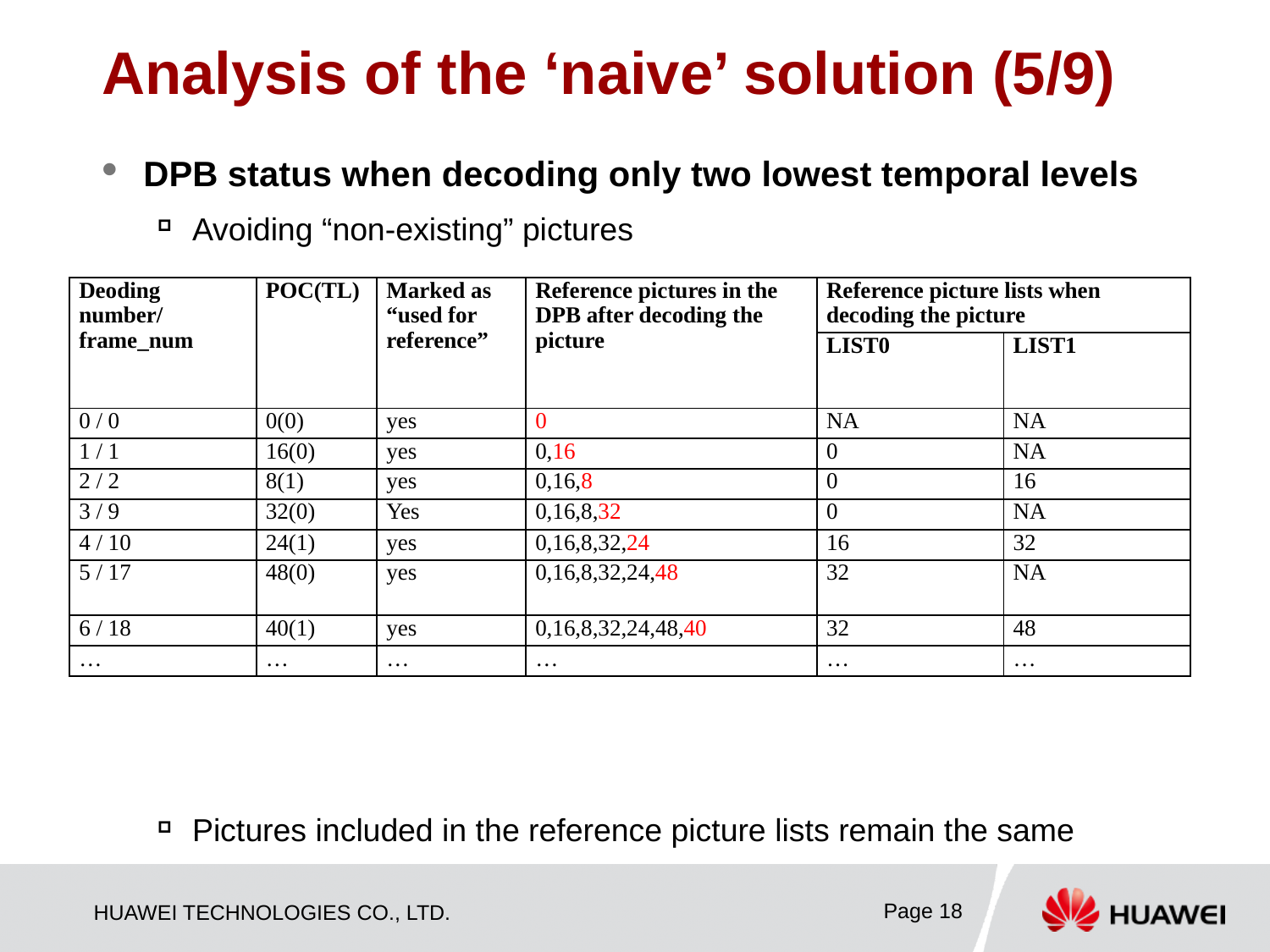

# Analysis of the ‘naive’ solution (5/9)
DPB status when decoding only two lowest temporal levels
Avoiding “non-existing” pictures

Pictures included in the reference picture lists remain the same

| Deoding number/ frame\_num | POC(TL) | Marked as “used for reference” | Reference pictures in the DPB after decoding the picture | Reference picture lists when decoding the picture |  |
| --- | --- | --- | --- | --- | --- |
|  |  |  |  | LIST0 | LIST1 |
| 0 / 0 | 0(0) | yes | 0 | NA | NA |
| 1 / 1 | 16(0) | yes | 0,16 | 0 | NA |
| 2 / 2 | 8(1) | yes | 0,16,8 | 0 | 16 |
| 3 / 9 | 32(0) | Yes | 0,16,8,32 | 0 | NA |
| 4 / 10 | 24(1) | yes | 0,16,8,32,24 | 16 | 32 |
| 5 / 17 | 48(0) | yes | 0,16,8,32,24,48 | 32 | NA |
| 6 / 18 | 40(1) | yes | 0,16,8,32,24,48,40 | 32 | 48 |
| … | … | … | … | … | … |
Page 18